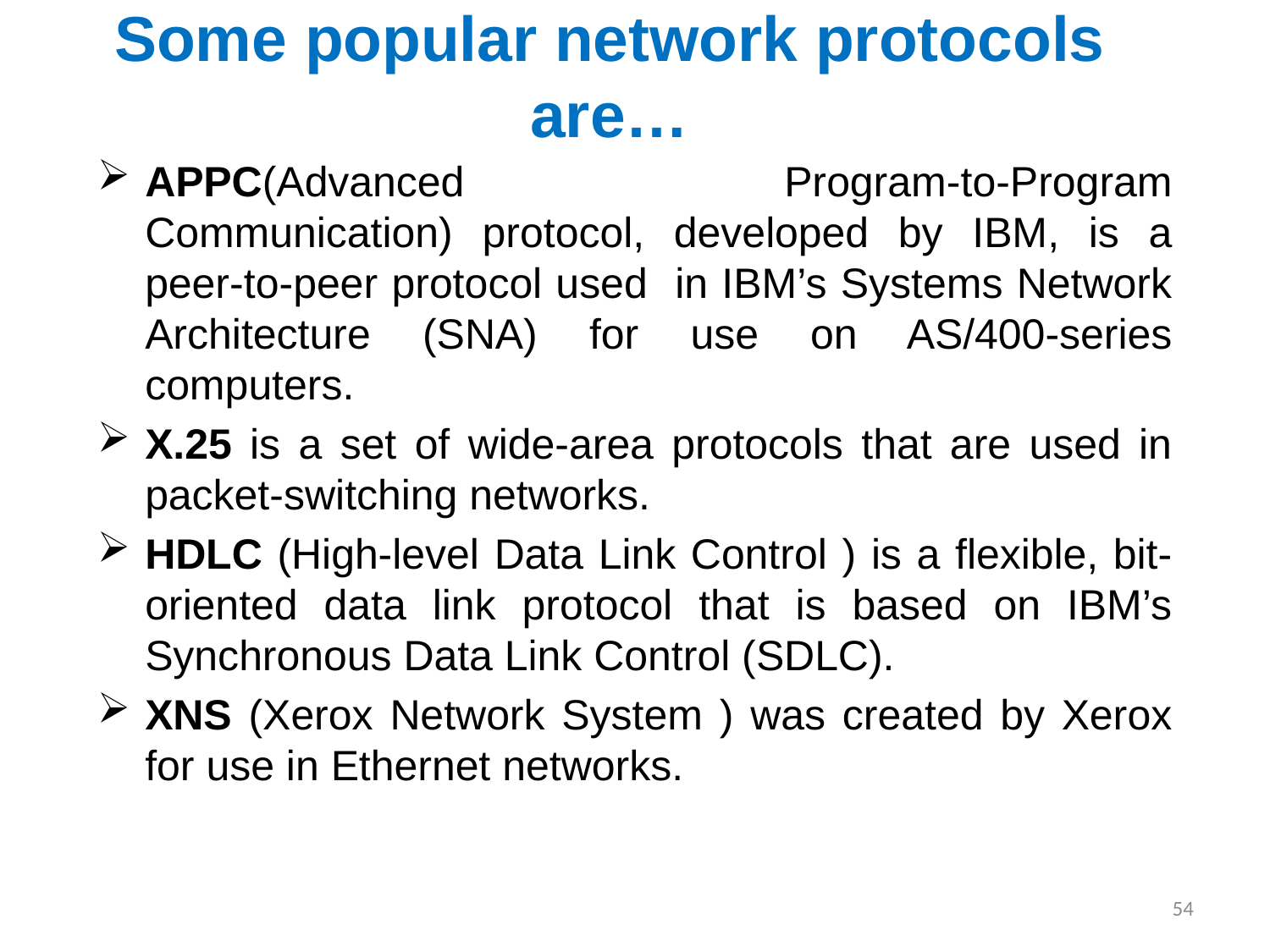

# Some popular network protocols are…
APPC(Advanced Program-to-Program Communication) protocol, developed by IBM, is a peer-to-peer protocol used  in IBM’s Systems Network Architecture (SNA) for use on AS/400-series computers.
X.25 is a set of wide-area protocols that are used in packet-switching networks.
HDLC (High-level Data Link Control ) is a flexible, bit-oriented data link protocol that is based on IBM’s Synchronous Data Link Control (SDLC).
XNS (Xerox Network System ) was created by Xerox for use in Ethernet networks.
54